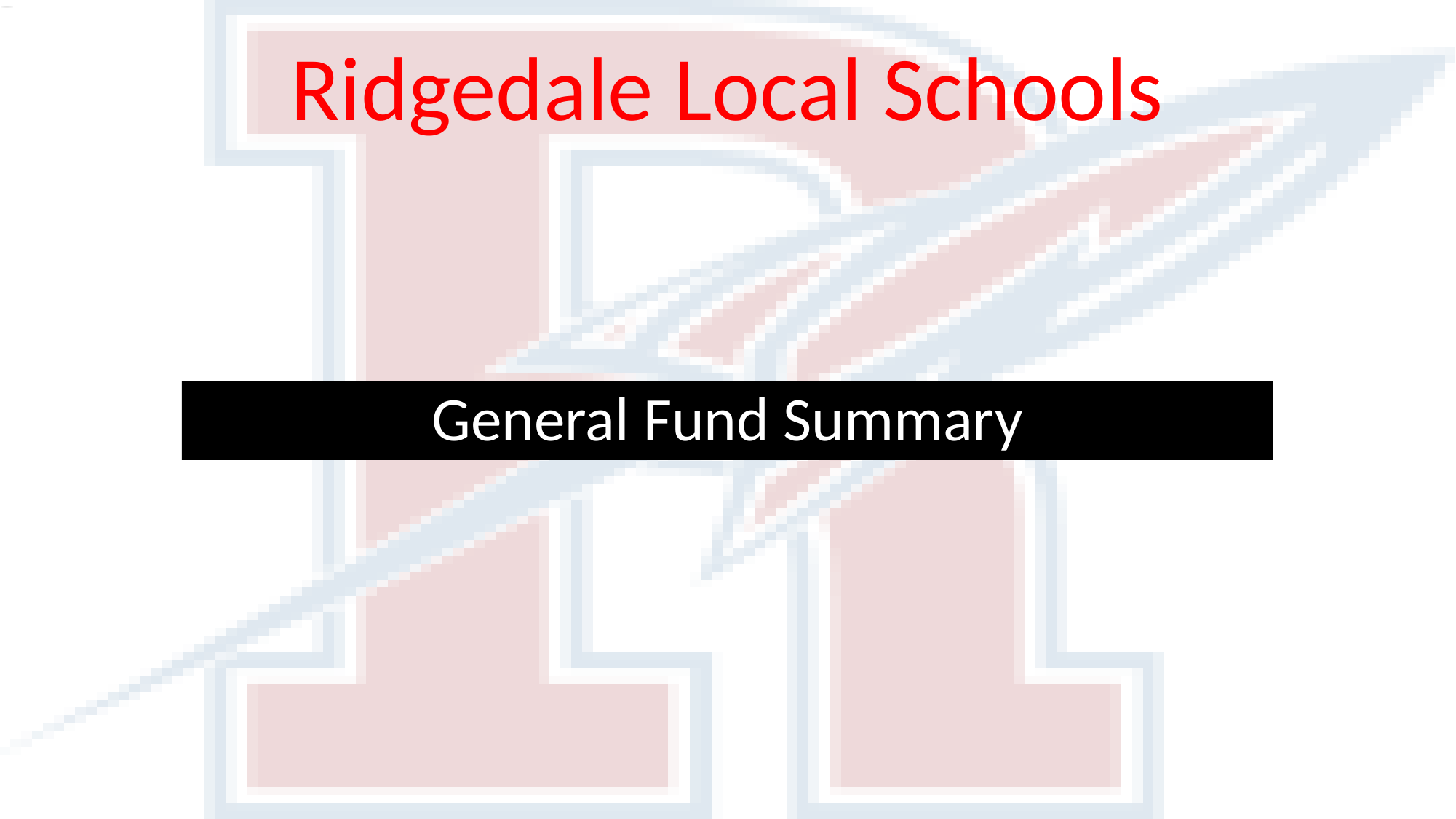

# Ridgedale Local Schools
General Fund Summary